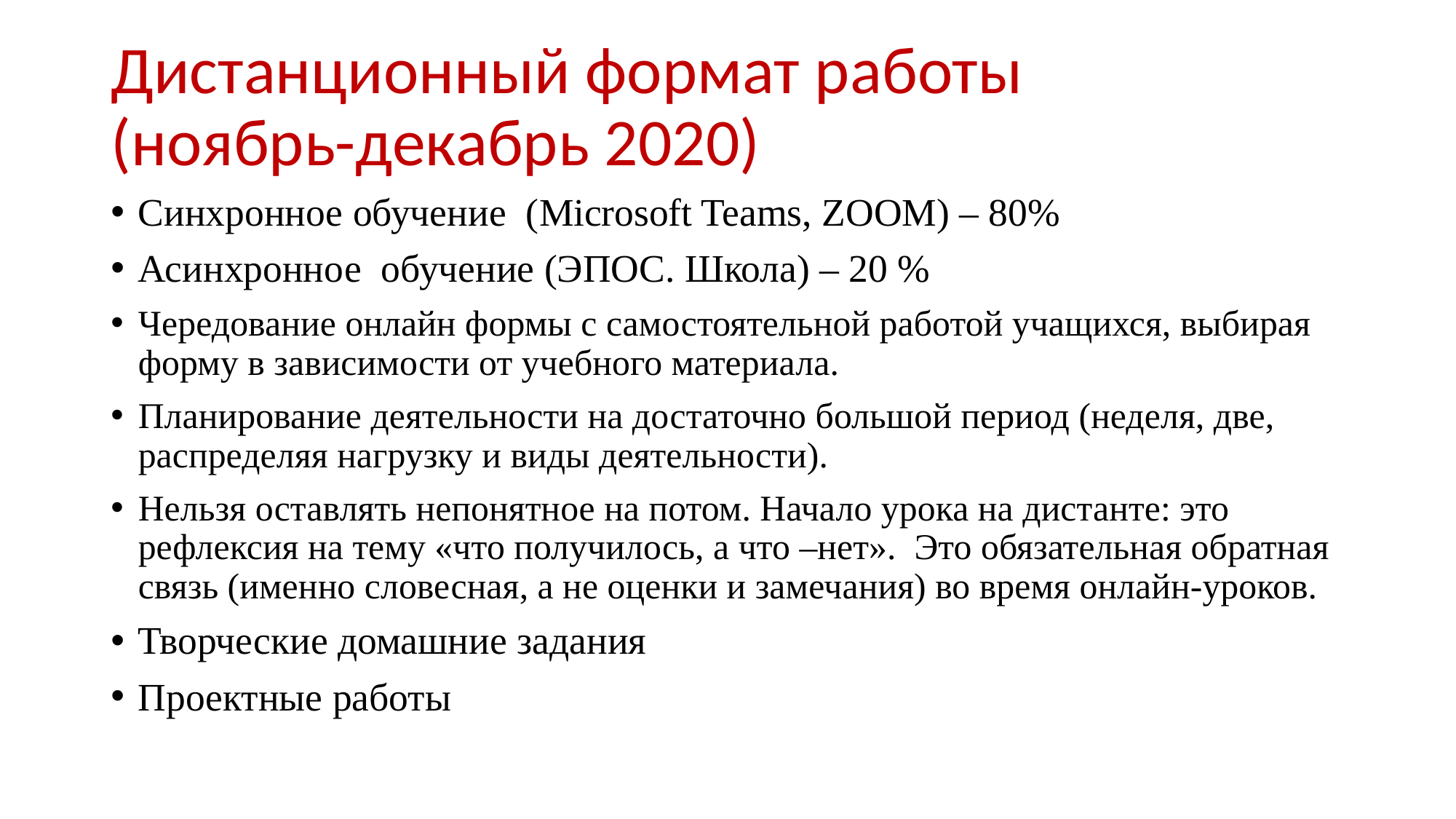

# Дистанционный формат работы (ноябрь-декабрь 2020)
Синхронное обучение  (Microsoft Teams, ZOOM) – 80%
Асинхронное  обучение (ЭПОС. Школа) – 20 %
Чередование онлайн формы с самостоятельной работой учащихся, выбирая форму в зависимости от учебного материала.
Планирование деятельности на достаточно большой период (неделя, две, распределяя нагрузку и виды деятельности).
Нельзя оставлять непонятное на потом. Начало урока на дистанте: это рефлексия на тему «что получилось, а что –нет».  Это обязательная обратная связь (именно словесная, а не оценки и замечания) во время онлайн-уроков.
Творческие домашние задания
Проектные работы